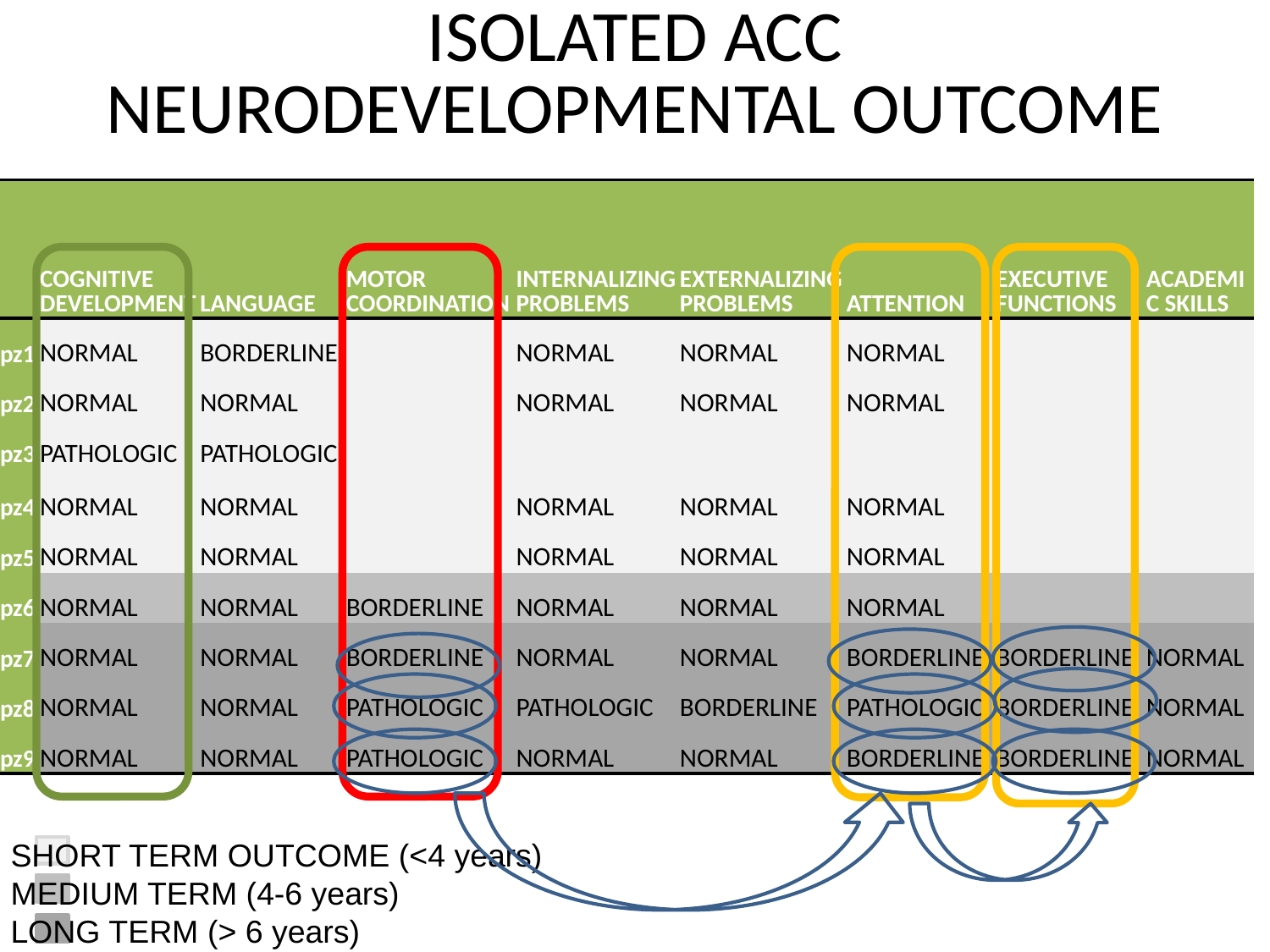

# ISOLATED ACC NEURODEVELOPMENTAL OUTCOME
|  | COGNITIVE DEVELOPMENT | LANGUAGE | MOTOR COORDINATION | INTERNALIZING PROBLEMS | EXTERNALIZING PROBLEMS | ATTENTION | EXECUTIVE FUNCTIONS | ACADEMIC SKILLS |
| --- | --- | --- | --- | --- | --- | --- | --- | --- |
| pz1 | NORMAL | BORDERLINE |  | NORMAL | NORMAL | NORMAL |  |  |
| pz2 | NORMAL | NORMAL |  | NORMAL | NORMAL | NORMAL |  |  |
| pz3 | PATHOLOGIC | PATHOLOGIC |  |  |  |  |  |  |
| pz4 | NORMAL | NORMAL |  | NORMAL | NORMAL | NORMAL |  |  |
| pz5 | NORMAL | NORMAL |  | NORMAL | NORMAL | NORMAL |  |  |
| pz6 | NORMAL | NORMAL | BORDERLINE | NORMAL | NORMAL | NORMAL |  |  |
| pz7 | NORMAL | NORMAL | BORDERLINE | NORMAL | NORMAL | BORDERLINE | BORDERLINE | NORMAL |
| pz8 | NORMAL | NORMAL | PATHOLOGIC | PATHOLOGIC | BORDERLINE | PATHOLOGIC | BORDERLINE | NORMAL |
| pz9 | NORMAL | NORMAL | PATHOLOGIC | NORMAL | NORMAL | BORDERLINE | BORDERLINE | NORMAL |

SHORT TERM OUTCOME (<4 years)
MEDIUM TERM (4-6 years)
LONG TERM (> 6 years)